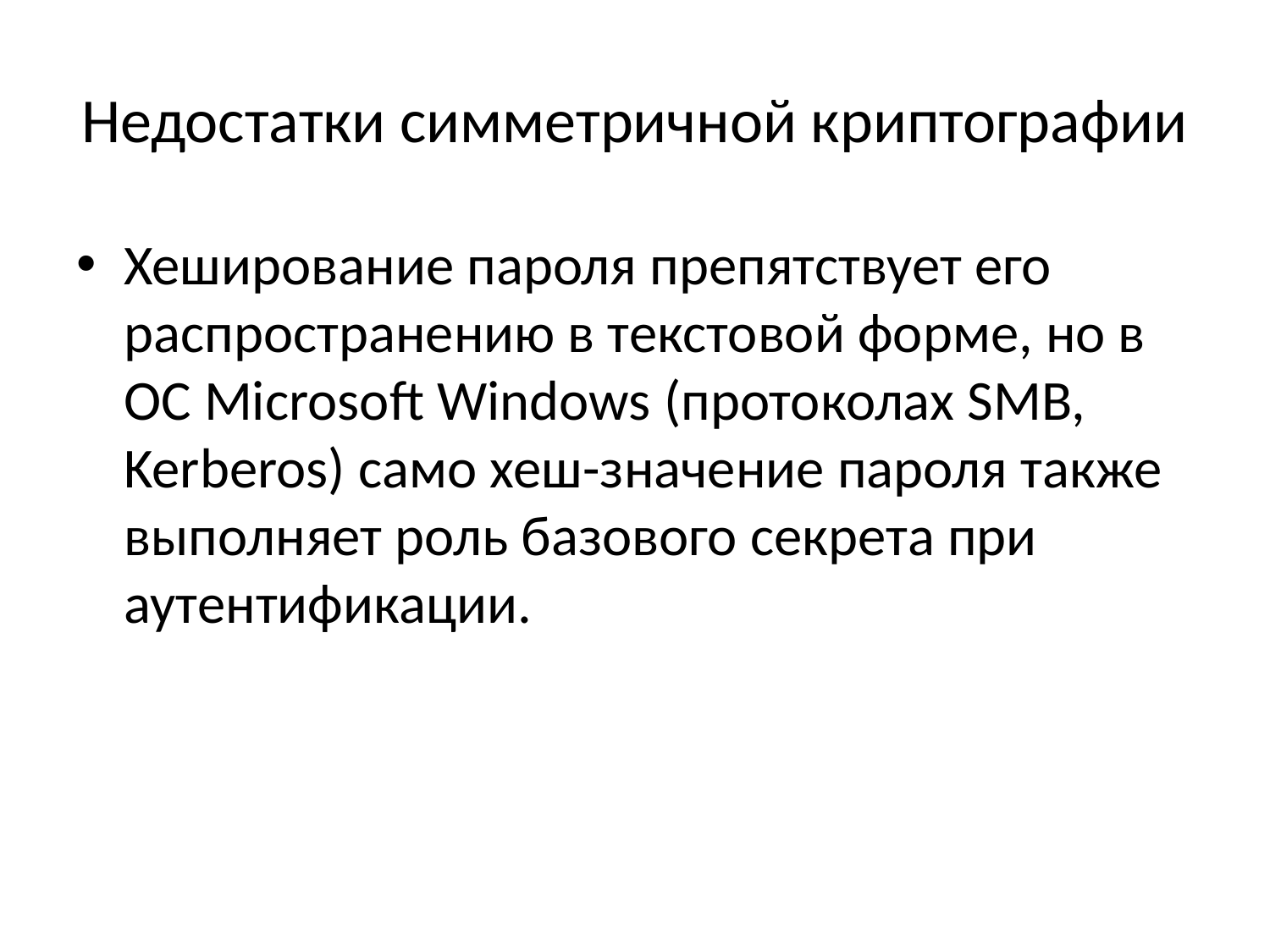

# Недостатки симметричной криптографии
Хеширование пароля препятствует его распространению в текстовой форме, но в ОС Microsoft Windows (протоколах SMB, Kerberos) само хеш-значение пароля также выполняет роль базового секрета при аутентификации.